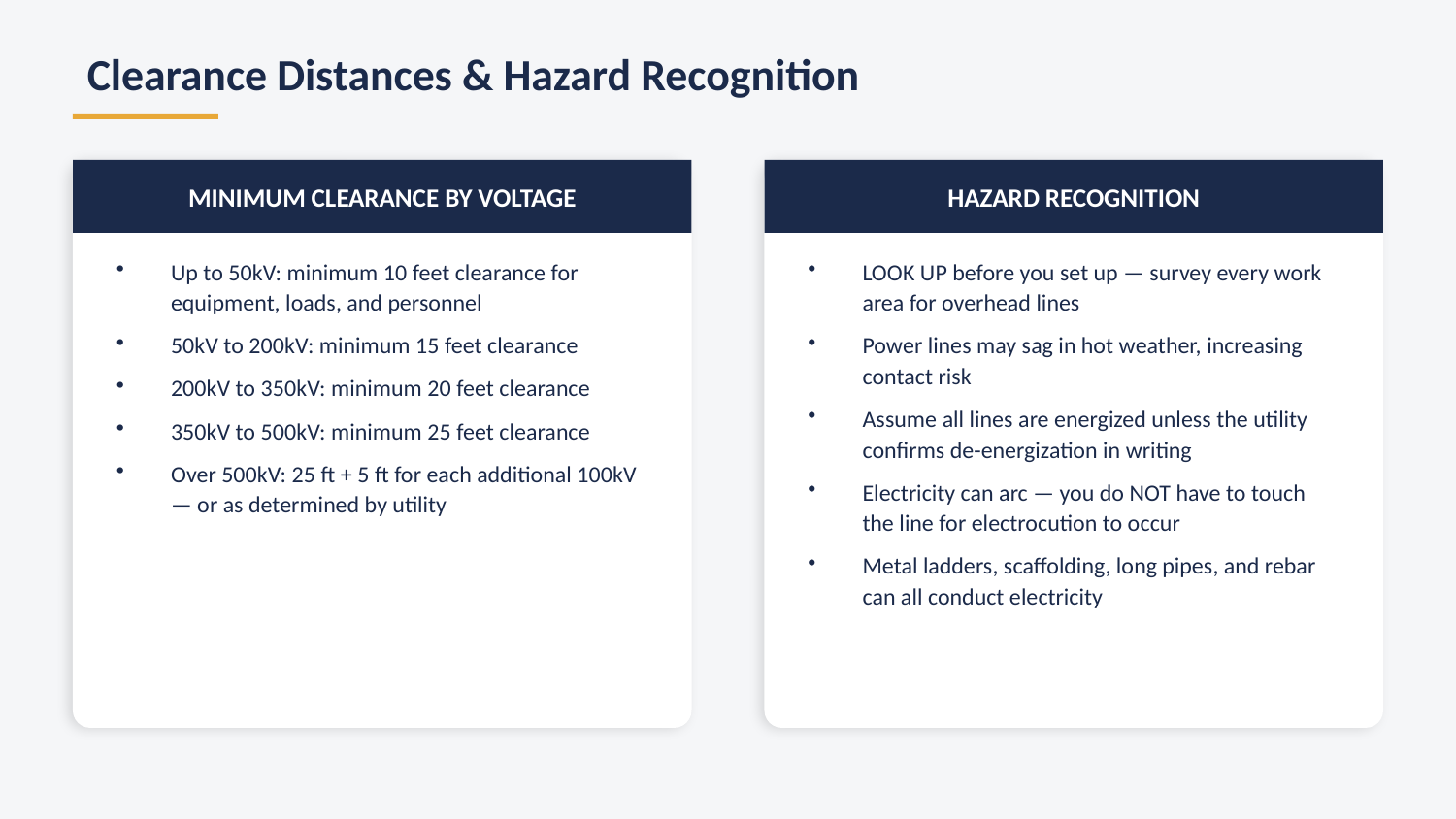

Clearance Distances & Hazard Recognition

MINIMUM CLEARANCE BY VOLTAGE

HAZARD RECOGNITION
Up to 50kV: minimum 10 feet clearance for equipment, loads, and personnel
50kV to 200kV: minimum 15 feet clearance
200kV to 350kV: minimum 20 feet clearance
350kV to 500kV: minimum 25 feet clearance
Over 500kV: 25 ft + 5 ft for each additional 100kV — or as determined by utility
LOOK UP before you set up — survey every work area for overhead lines
Power lines may sag in hot weather, increasing contact risk
Assume all lines are energized unless the utility confirms de-energization in writing
Electricity can arc — you do NOT have to touch the line for electrocution to occur
Metal ladders, scaffolding, long pipes, and rebar can all conduct electricity